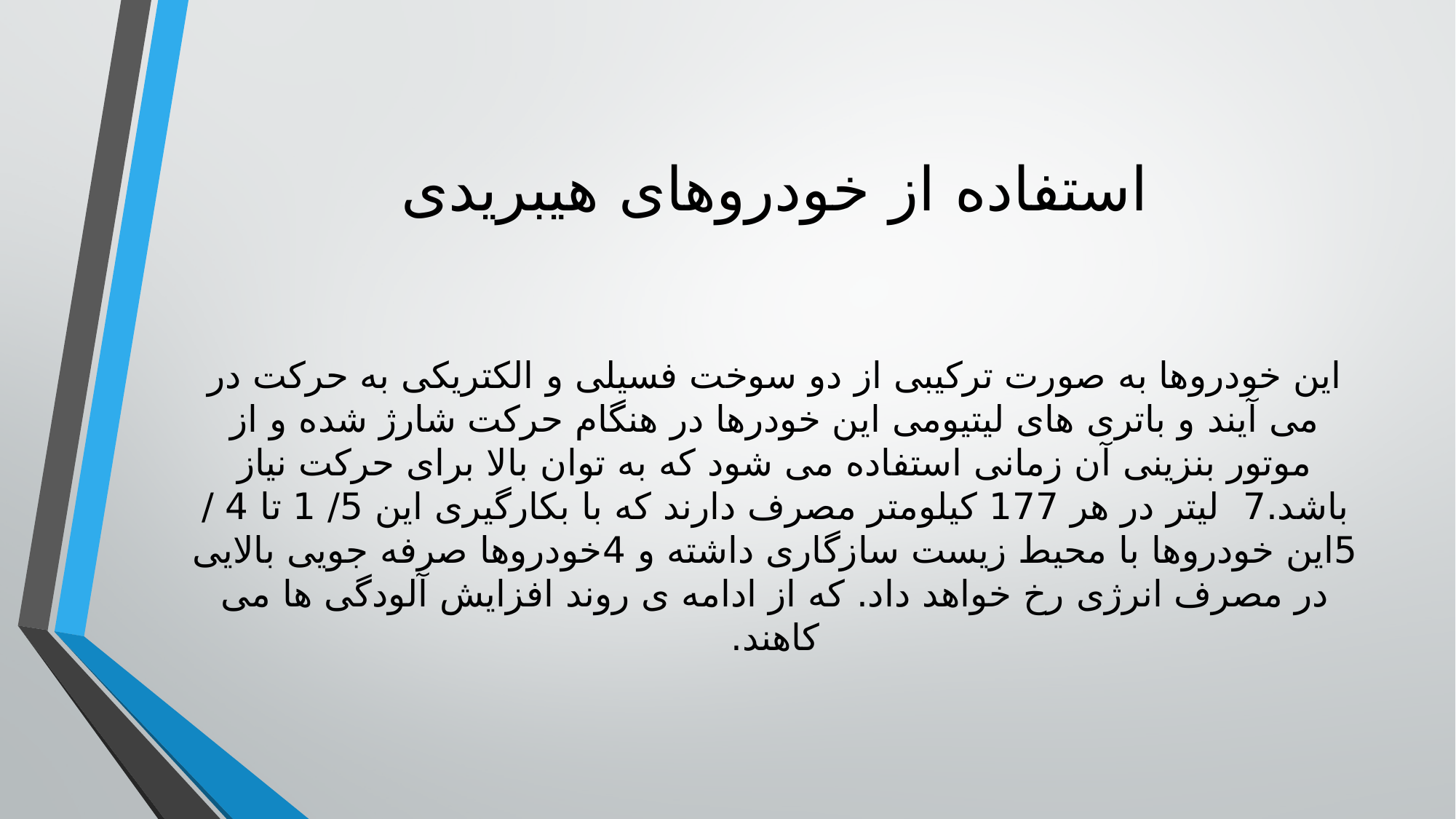

# استفاده از خودروهای هیبریدی
این خودروها به صورت ترکیبی از دو سوخت فسیلی و الکتریکی به حرکت در می آیند و باتری های لیتیومی این خودرها در هنگام حرکت شارژ شده و از موتور بنزینی آن زمانی استفاده می شود که به توان بالا برای حرکت نیاز باشد.7  لیتر در هر 177 کیلومتر مصرف دارند که با بکارگیری این 5/ 1 تا 4 / 5این خودروها با محیط زیست سازگاری داشته و 4خودروها صرفه جویی بالایی در مصرف انرژی رخ خواهد داد. که از ادامه ی روند افزایش آلودگی ها می کاهند.